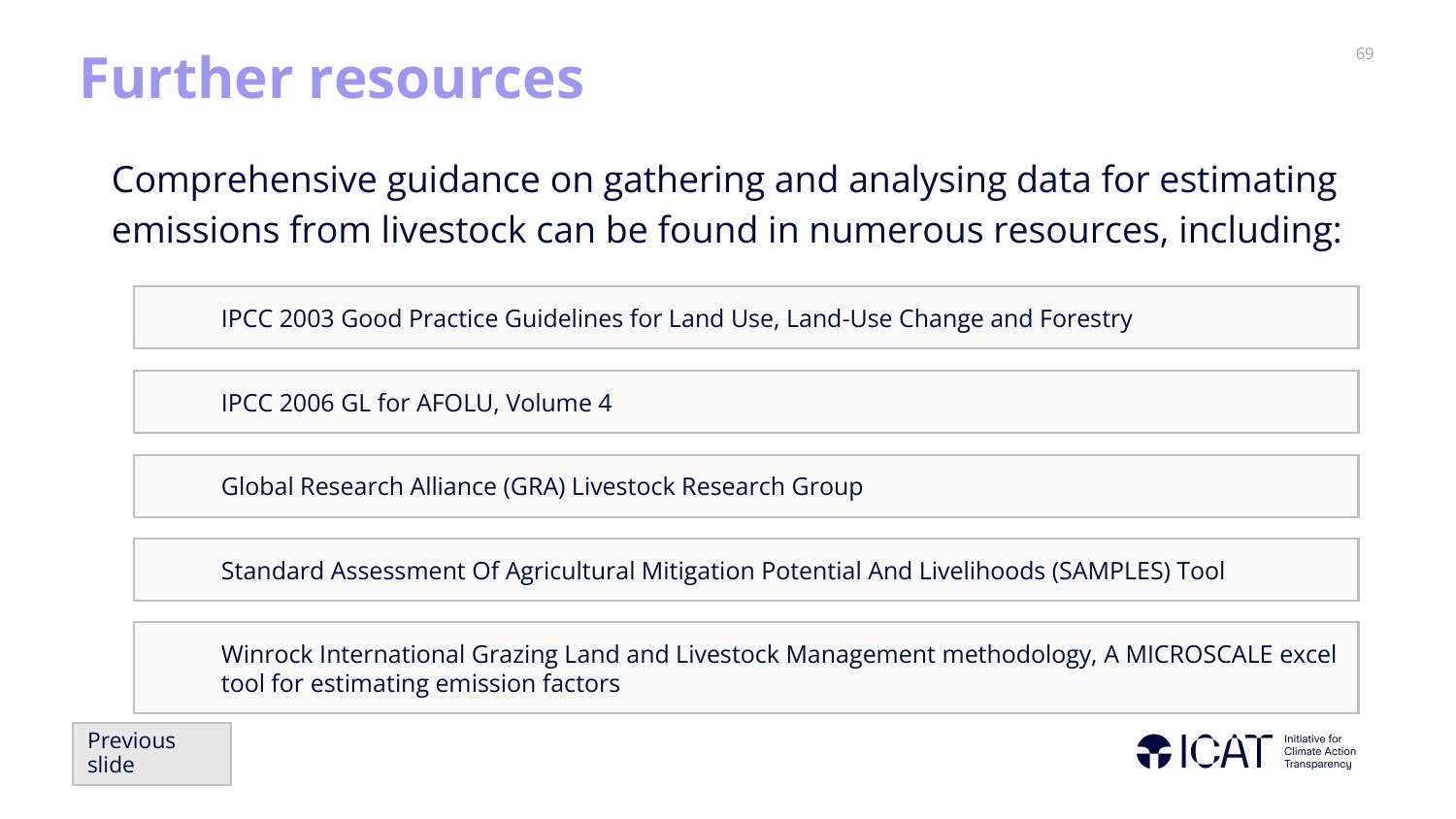

# Further resources
Comprehensive guidance on gathering and analysing data for estimating emissions from livestock can be found in numerous resources, including:
IPCC 2003 Good Practice Guidelines for Land Use, Land-Use Change and Forestry
IPCC 2006 GL for AFOLU, Volume 4
Global Research Alliance (GRA) Livestock Research Group
Standard Assessment Of Agricultural Mitigation Potential And Livelihoods (SAMPLES) Tool
Winrock International Grazing Land and Livestock Management methodology, A MICROSCALE excel tool for estimating emission factors
Previous slide